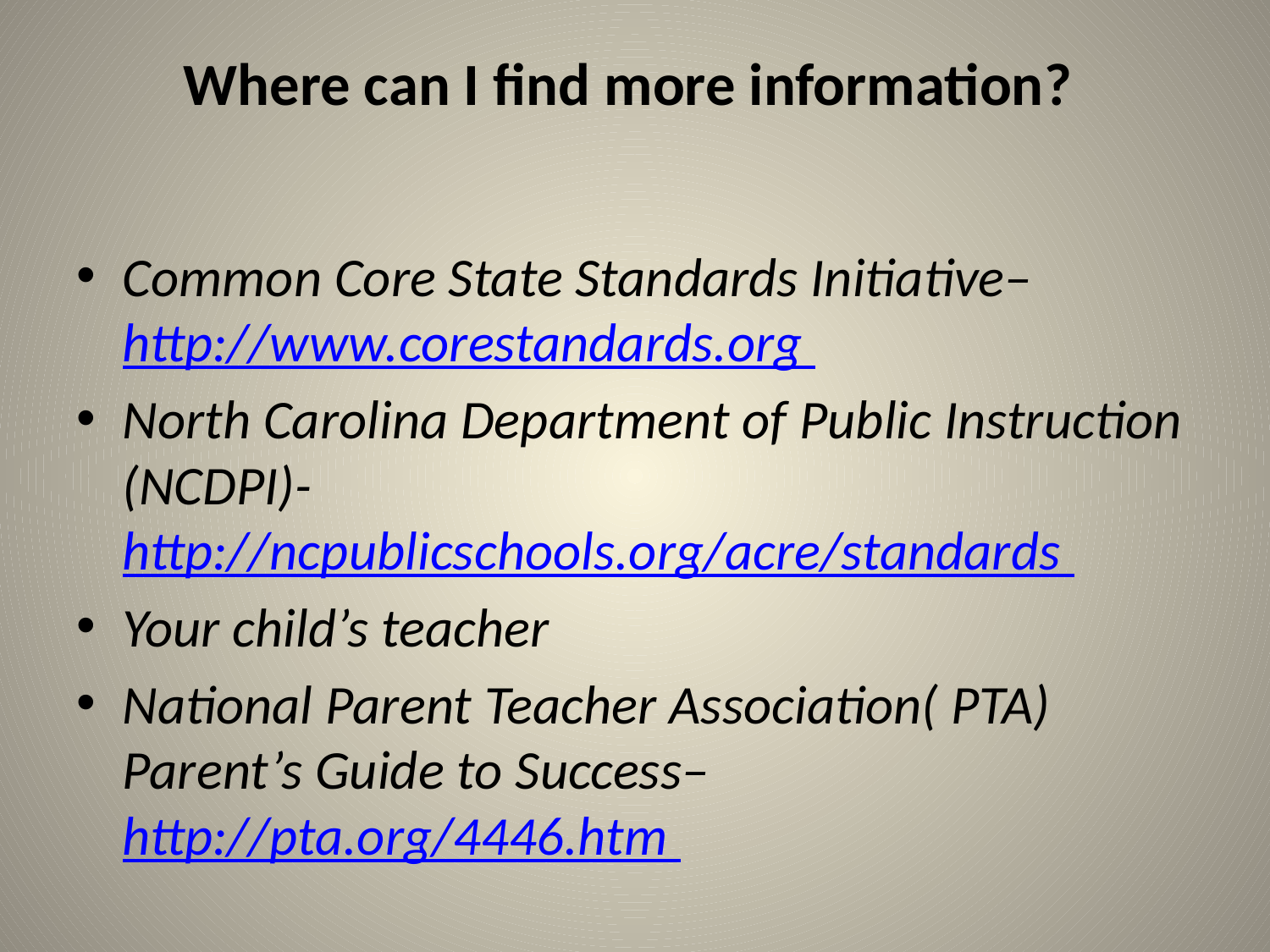

# Where can I find more information?

Common Core State Standards Initiative– http://www.corestandards.org
North Carolina Department of Public Instruction (NCDPI)- http://ncpublicschools.org/acre/standards
Your child’s teacher
National Parent Teacher Association( PTA) Parent’s Guide to Success– http://pta.org/4446.htm